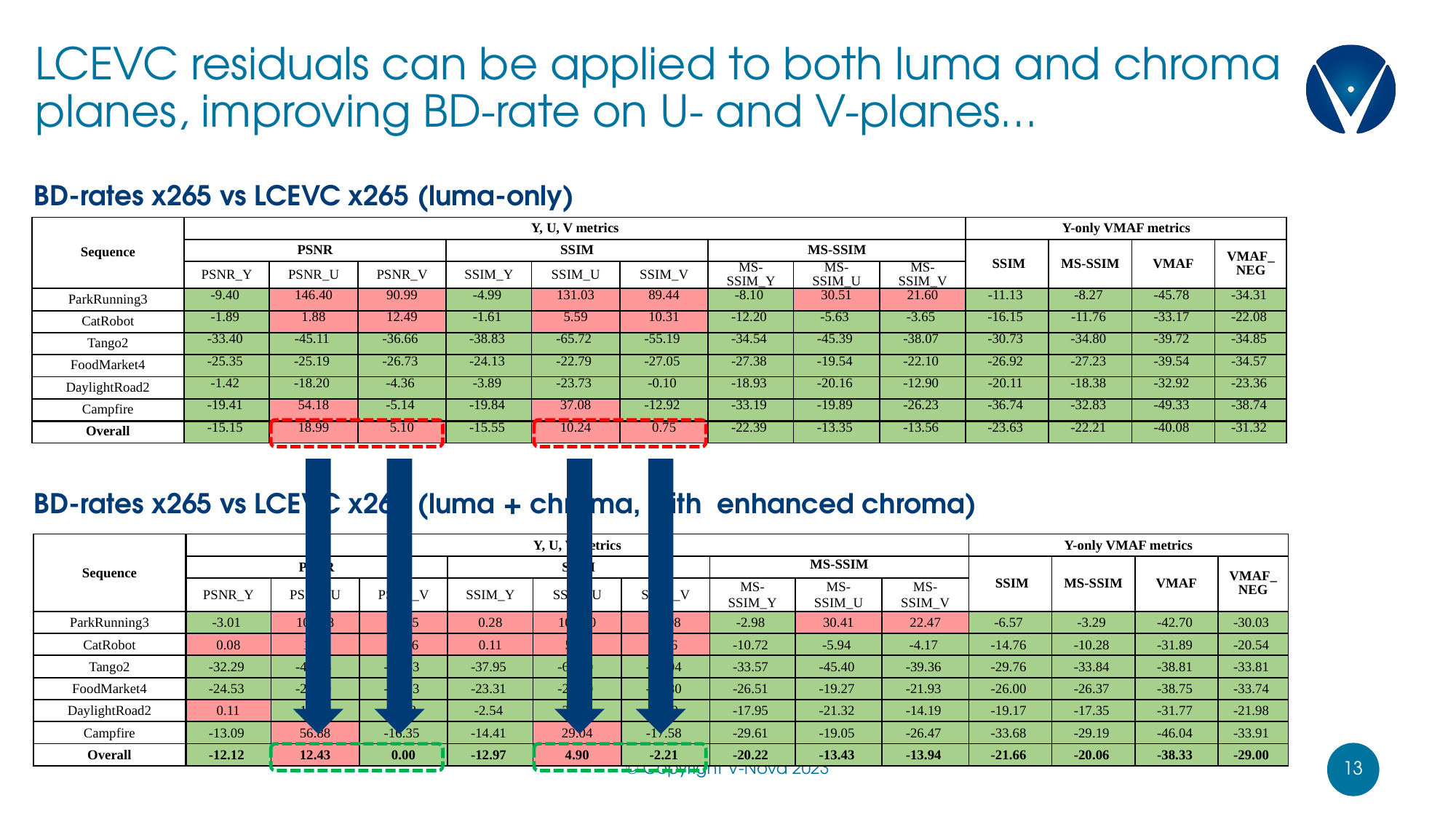

# LCEVC residuals can be applied to both luma and chroma planes, improving BD-rate on U- and V-planes…
BD-rates x265 vs LCEVC x265 (luma-only)
| Sequence | Y, U, V metrics |  |  |  |  |  |  |  |  | Y-only VMAF metrics |  |  |  |
| --- | --- | --- | --- | --- | --- | --- | --- | --- | --- | --- | --- | --- | --- |
|  | PSNR |  |  | SSIM |  |  | MS-SSIM |  |  | SSIM | MS-SSIM | VMAF | VMAF\_NEG |
|  | PSNR\_Y | PSNR\_U | PSNR\_V | SSIM\_Y | SSIM\_U | SSIM\_V | MS-SSIM\_Y | MS-SSIM\_U | MS-SSIM\_V |  |  |  |  |
| ParkRunning3 | -9.40 | 146.40 | 90.99 | -4.99 | 131.03 | 89.44 | -8.10 | 30.51 | 21.60 | -11.13 | -8.27 | -45.78 | -34.31 |
| CatRobot | -1.89 | 1.88 | 12.49 | -1.61 | 5.59 | 10.31 | -12.20 | -5.63 | -3.65 | -16.15 | -11.76 | -33.17 | -22.08 |
| Tango2 | -33.40 | -45.11 | -36.66 | -38.83 | -65.72 | -55.19 | -34.54 | -45.39 | -38.07 | -30.73 | -34.80 | -39.72 | -34.85 |
| FoodMarket4 | -25.35 | -25.19 | -26.73 | -24.13 | -22.79 | -27.05 | -27.38 | -19.54 | -22.10 | -26.92 | -27.23 | -39.54 | -34.57 |
| DaylightRoad2 | -1.42 | -18.20 | -4.36 | -3.89 | -23.73 | -0.10 | -18.93 | -20.16 | -12.90 | -20.11 | -18.38 | -32.92 | -23.36 |
| Campfire | -19.41 | 54.18 | -5.14 | -19.84 | 37.08 | -12.92 | -33.19 | -19.89 | -26.23 | -36.74 | -32.83 | -49.33 | -38.74 |
| Overall | -15.15 | 18.99 | 5.10 | -15.55 | 10.24 | 0.75 | -22.39 | -13.35 | -13.56 | -23.63 | -22.21 | -40.08 | -31.32 |

BD-rates x265 vs LCEVC x265 (luma + chroma, with  enhanced chroma)
| Sequence | Y, U, V metrics |  |  |  |  |  |  |  |  | Y-only VMAF metrics |  |  |  |
| --- | --- | --- | --- | --- | --- | --- | --- | --- | --- | --- | --- | --- | --- |
|  | PSNR |  |  | SSIM |  |  | MS-SSIM |  |  | SSIM | MS-SSIM | VMAF | VMAF\_NEG |
|  | PSNR\_Y | PSNR\_U | PSNR\_V | SSIM\_Y | SSIM\_U | SSIM\_V | MS-SSIM\_Y | MS-SSIM\_U | MS-SSIM\_V |  |  |  |  |
| ParkRunning3 | -3.01 | 105.88 | 76.95 | 0.28 | 107.40 | 78.98 | -2.98 | 30.41 | 22.47 | -6.57 | -3.29 | -42.70 | -30.03 |
| CatRobot | 0.08 | 1.50 | 11.06 | 0.11 | 5.49 | 9.76 | -10.72 | -5.94 | -4.17 | -14.76 | -10.28 | -31.89 | -20.54 |
| Tango2 | -32.29 | -45.14 | -38.43 | -37.95 | -65.70 | -56.04 | -33.57 | -45.40 | -39.36 | -29.76 | -33.84 | -38.81 | -33.81 |
| FoodMarket4 | -24.53 | -25.19 | -26.93 | -23.31 | -22.50 | -26.80 | -26.51 | -19.27 | -21.93 | -26.00 | -26.37 | -38.75 | -33.74 |
| DaylightRoad2 | 0.11 | -19.37 | -6.28 | -2.54 | -24.34 | -1.59 | -17.95 | -21.32 | -14.19 | -19.17 | -17.35 | -31.77 | -21.98 |
| Campfire | -13.09 | 56.88 | -16.35 | -14.41 | 29.04 | -17.58 | -29.61 | -19.05 | -26.47 | -33.68 | -29.19 | -46.04 | -33.91 |
| Overall | -12.12 | 12.43 | 0.00 | -12.97 | 4.90 | -2.21 | -20.22 | -13.43 | -13.94 | -21.66 | -20.06 | -38.33 | -29.00 |
13